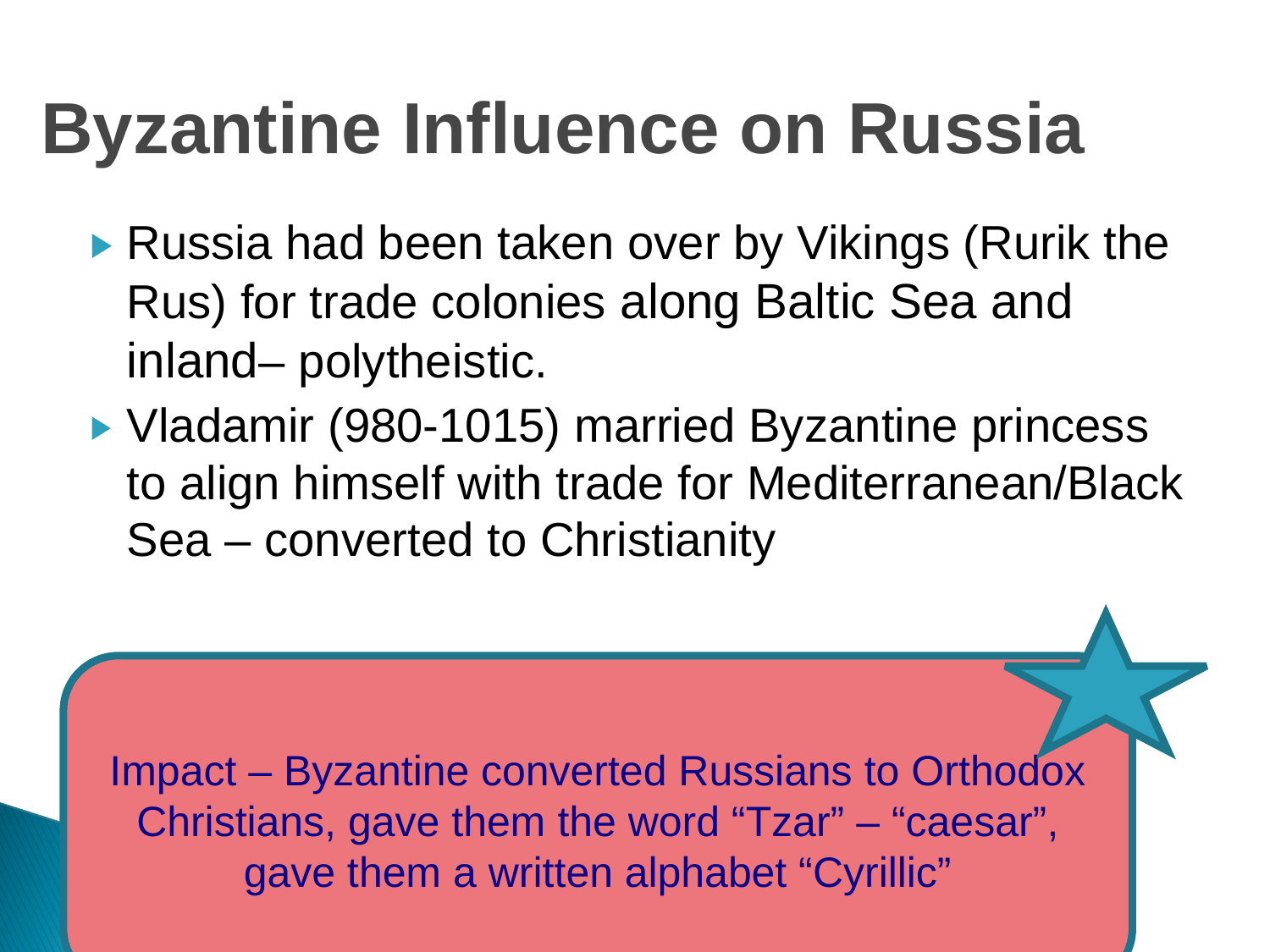

# Byzantine Influence on Russia
Russia had been taken over by Vikings (Rurik the Rus) for trade colonies along Baltic Sea and inland– polytheistic.
Vladamir (980-1015) married Byzantine princess to align himself with trade for Mediterranean/Black Sea – converted to Christianity

Impact – Byzantine converted Russians to Orthodox Christians, gave them the word “Tzar” – “caesar”, gave them a written alphabet “Cyrillic”